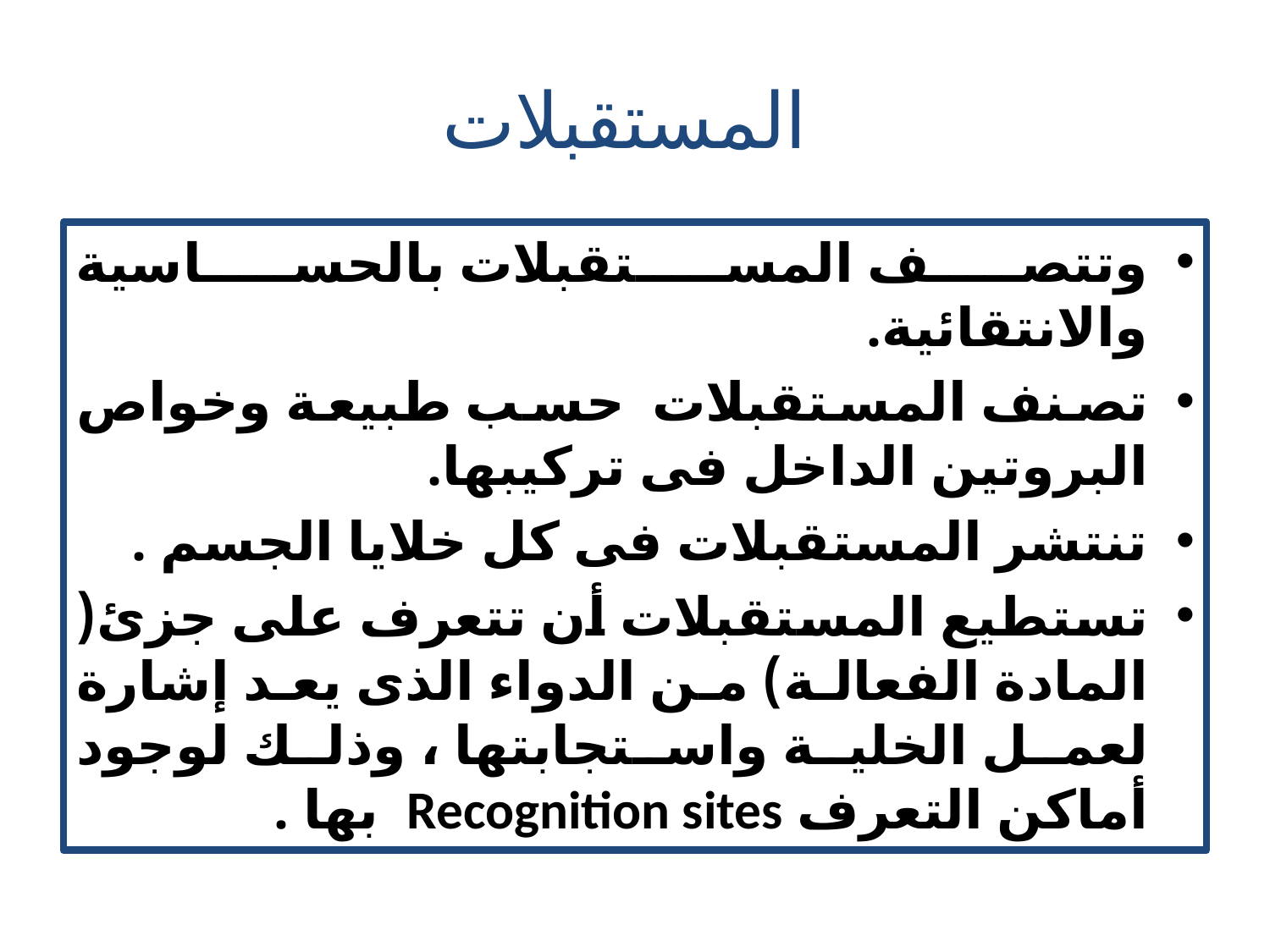

# المستقبلات
وتتصف المستقبلات بالحساسية والانتقائية.
تصنف المستقبلات  حسب طبيعة وخواص البروتين الداخل فى تركيبها.
تنتشر المستقبلات فى كل خلايا الجسم .
تستطيع المستقبلات أن تتعرف على جزئ( المادة الفعالة) من الدواء الذى يعد إشارة لعمل الخلية واستجابتها ، وذلك لوجود أماكن التعرف Recognition sites  بها .